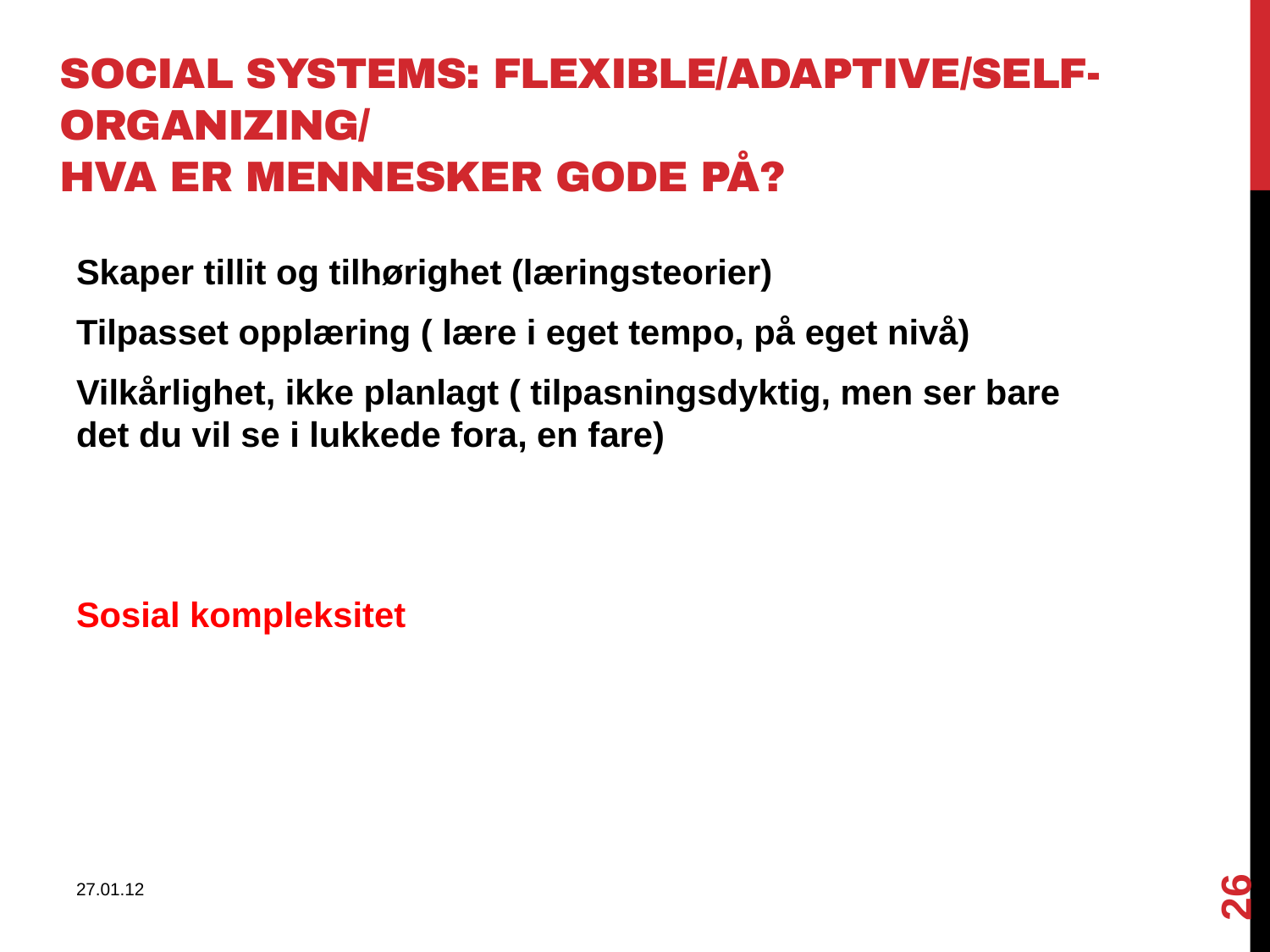

# Social systems: flexible/adaptive/self-organizing/ Hva er mennesker gode på?
Skaper tillit og tilhørighet (læringsteorier)
Tilpasset opplæring ( lære i eget tempo, på eget nivå)
Vilkårlighet, ikke planlagt ( tilpasningsdyktig, men ser bare det du vil se i lukkede fora, en fare)

Sosial kompleksitet

26
27.01.12